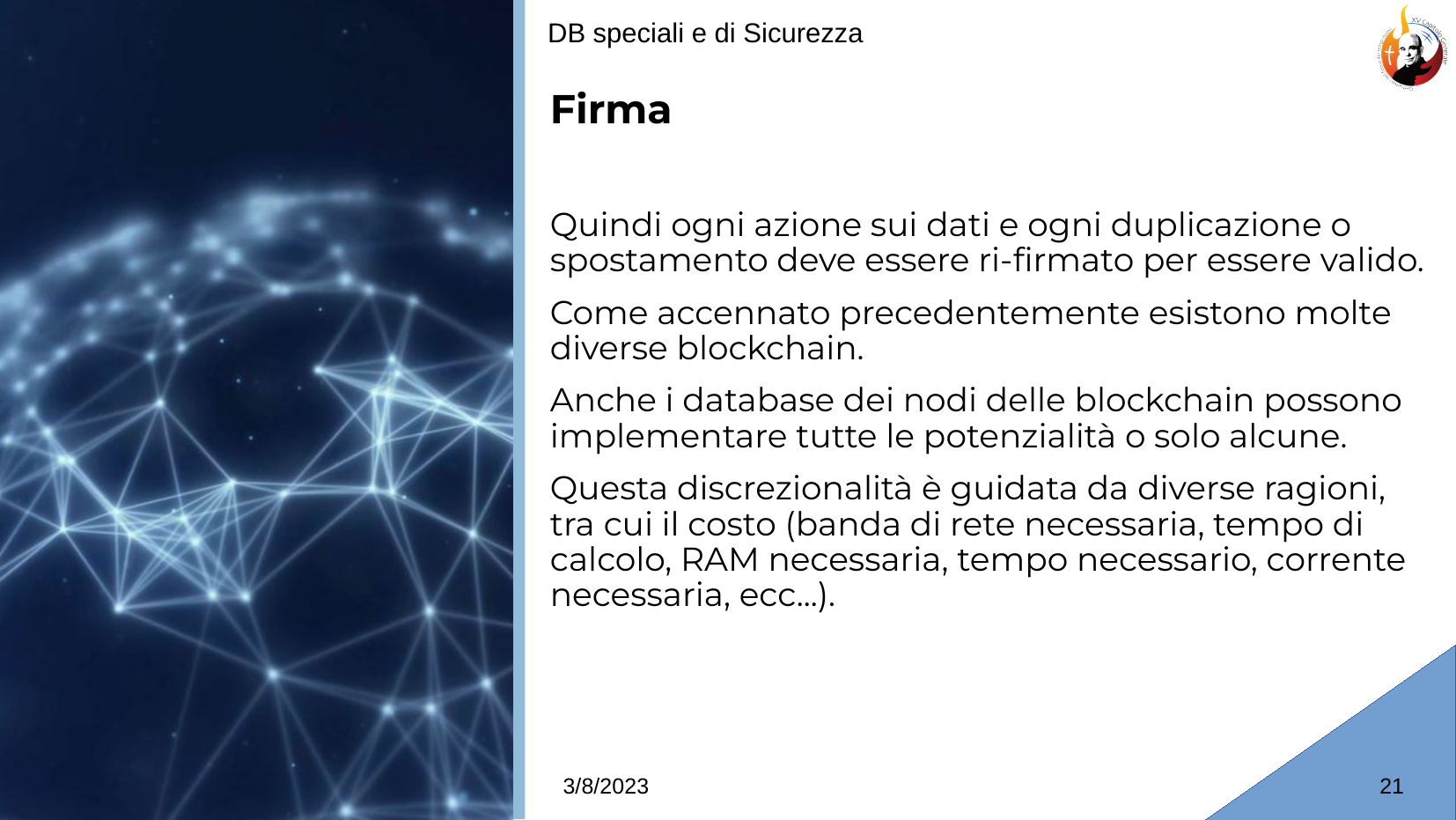

DB speciali e di Sicurezza
# Firma
Quindi ogni azione sui dati e ogni duplicazione o spostamento deve essere ri-firmato per essere valido.
Come accennato precedentemente esistono molte diverse blockchain.
Anche i database dei nodi delle blockchain possono implementare tutte le potenzialità o solo alcune.
Questa discrezionalità è guidata da diverse ragioni, tra cui il costo (banda di rete necessaria, tempo di calcolo, RAM necessaria, tempo necessario, corrente necessaria, ecc...).